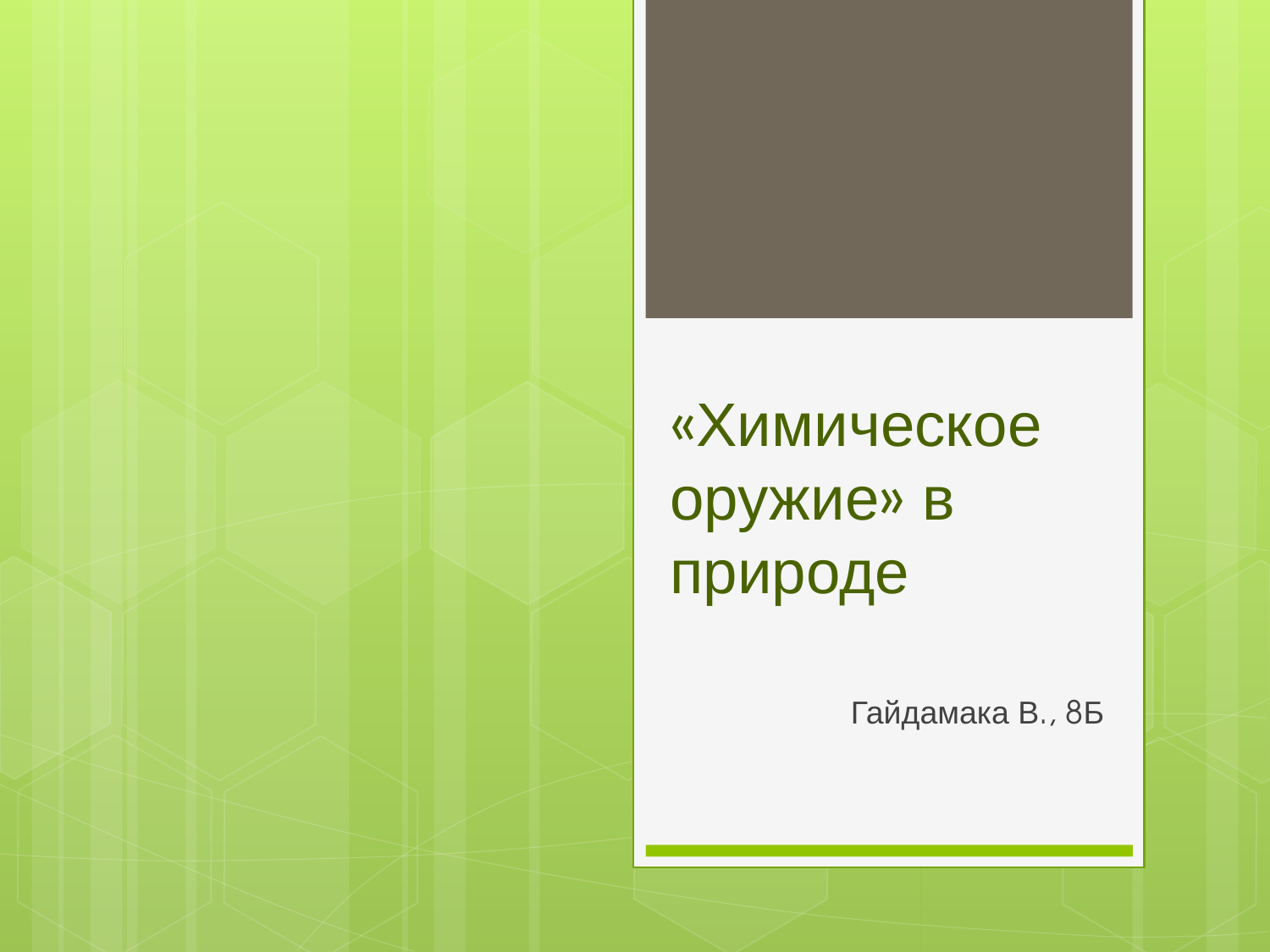

# «Химическое оружие» в природе
Гайдамака В., 8Б